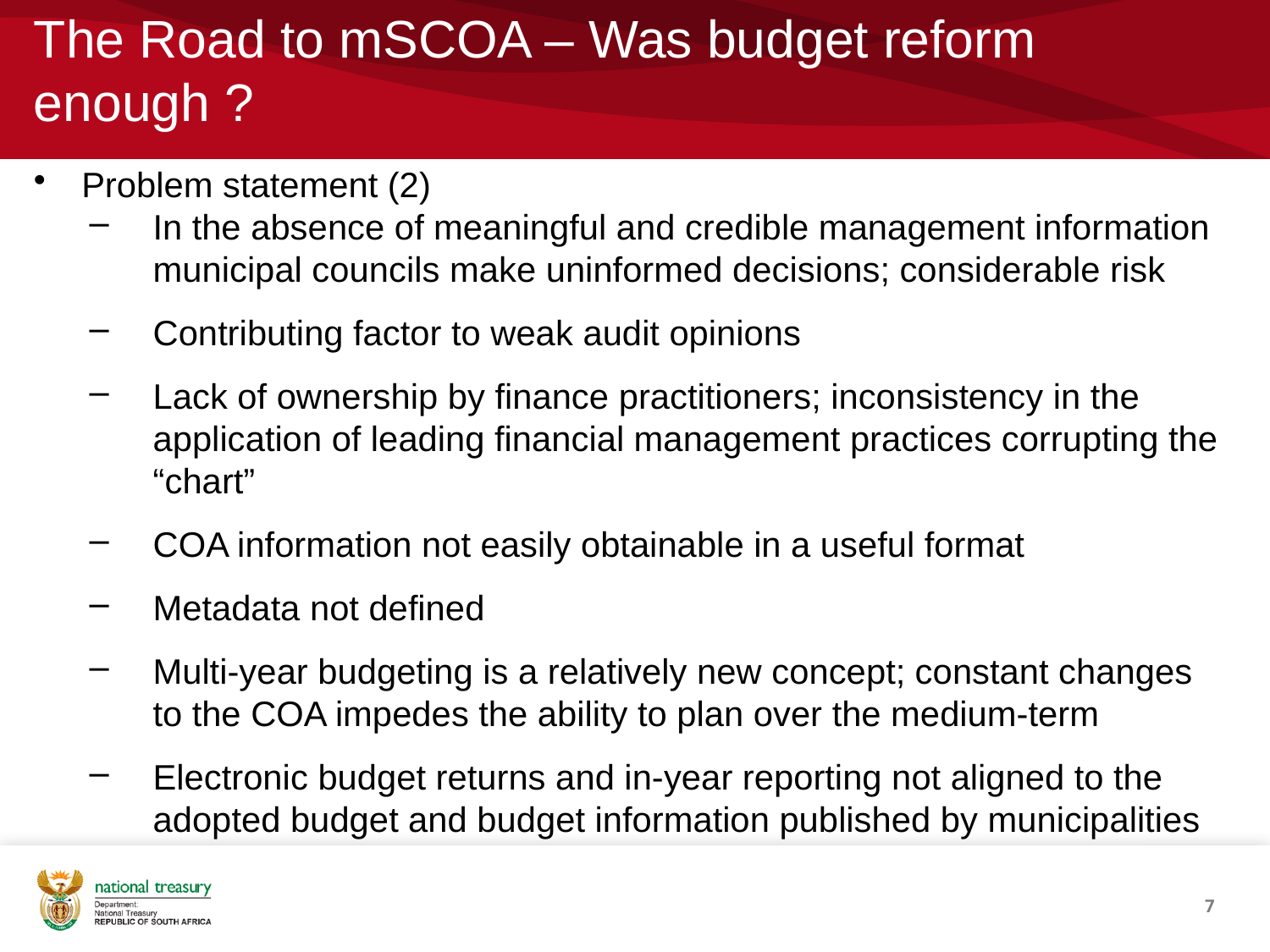

# The Road to mSCOA – Was budget reform enough ?
Problem statement (2)
In the absence of meaningful and credible management information municipal councils make uninformed decisions; considerable risk
Contributing factor to weak audit opinions
Lack of ownership by finance practitioners; inconsistency in the application of leading financial management practices corrupting the “chart”
COA information not easily obtainable in a useful format
Metadata not defined
Multi-year budgeting is a relatively new concept; constant changes to the COA impedes the ability to plan over the medium-term
Electronic budget returns and in-year reporting not aligned to the adopted budget and budget information published by municipalities

7